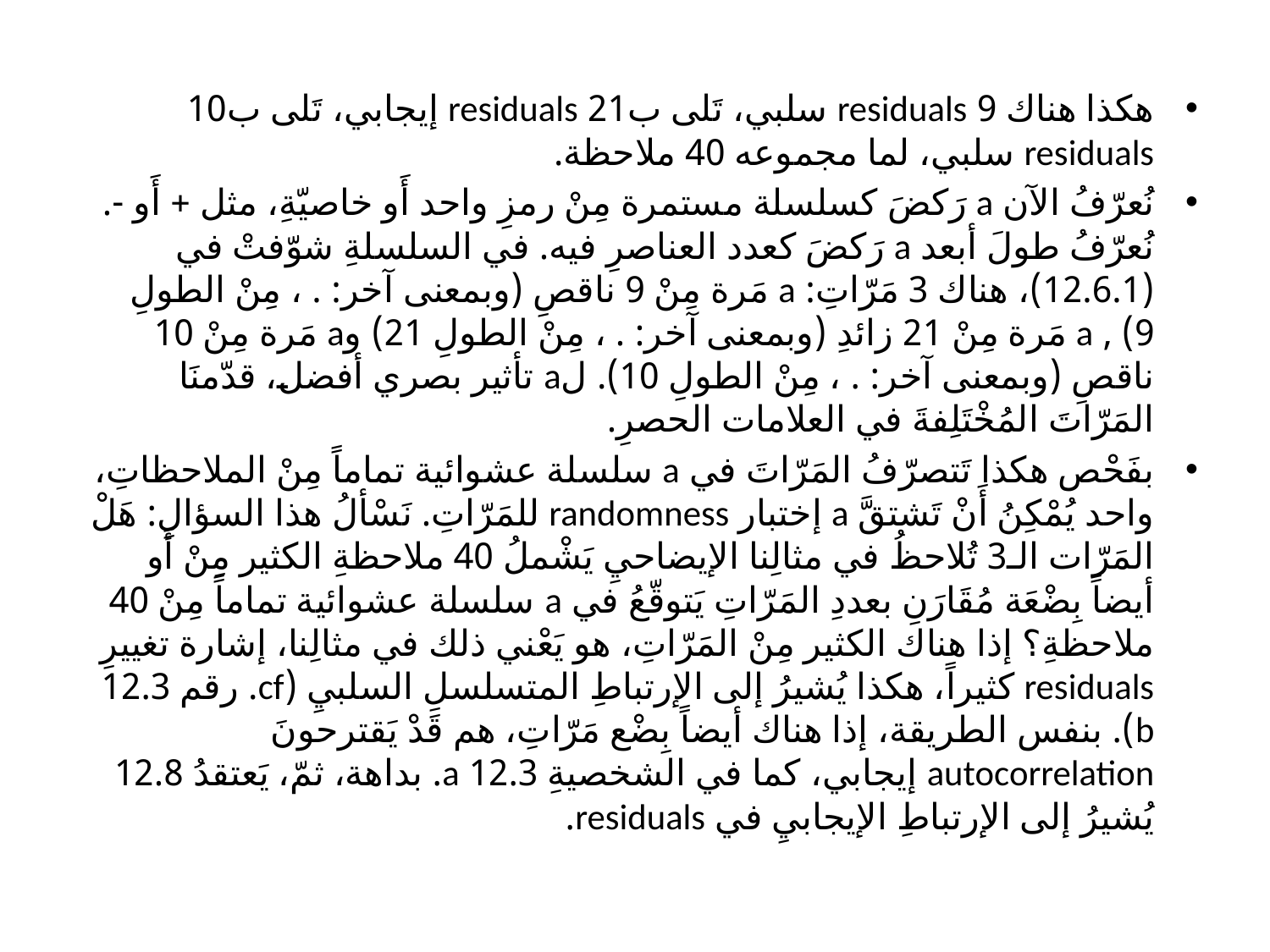

هكذا هناك 9 residuals سلبي، تَلى ب21 residuals إيجابي، تَلى ب10 residuals سلبي، لما مجموعه 40 ملاحظة.
نُعرّفُ الآن a رَكضَ كسلسلة مستمرة مِنْ رمزِ واحد أَو خاصيّةِ، مثل + أَو -. نُعرّفُ طولَ أبعد a رَكضَ كعدد العناصرِ فيه. في السلسلةِ شوّفتْ في (12.6.1)، هناك 3 مَرّاتِ: a مَرة مِنْ 9 ناقصِ (وبمعنى آخر: . ، مِنْ الطولِ 9) , a مَرة مِنْ 21 زائدِ (وبمعنى آخر: . ، مِنْ الطولِ 21) وa مَرة مِنْ 10 ناقصِ (وبمعنى آخر: . ، مِنْ الطولِ 10). لa تأثير بصري أفضل، قدّمنَا المَرّاتَ المُخْتَلِفةَ في العلامات الحصرِ.
بفَحْص هكذا تَتصرّفُ المَرّاتَ في a سلسلة عشوائية تماماً مِنْ الملاحظاتِ، واحد يُمْكِنُ أَنْ تَشتقَّ a إختبار randomness للمَرّاتِ. نَسْألُ هذا السؤالِ: هَلْ المَرّات الـ3 تُلاحظُ في مثالِنا الإيضاحيِ يَشْملُ 40 ملاحظةِ الكثير مِنْ أَو أيضاً بِضْعَة مُقَارَنِ بعددِ المَرّاتِ يَتوقّعُ في a سلسلة عشوائية تماماً مِنْ 40 ملاحظةِ؟ إذا هناك الكثير مِنْ المَرّاتِ، هو يَعْني ذلك في مثالِنا، إشارة تغييرِ residuals كثيراً، هكذا يُشيرُ إلى الإرتباطِ المتسلسلِ السلبيِ (cf. رقم 12.3 b). بنفس الطريقة، إذا هناك أيضاً بِضْع مَرّاتِ، هم قَدْ يَقترحونَ autocorrelation إيجابي، كما في الشخصيةِ 12.3 a. بداهة، ثمّ، يَعتقدُ 12.8 يُشيرُ إلى الإرتباطِ الإيجابيِ في residuals.